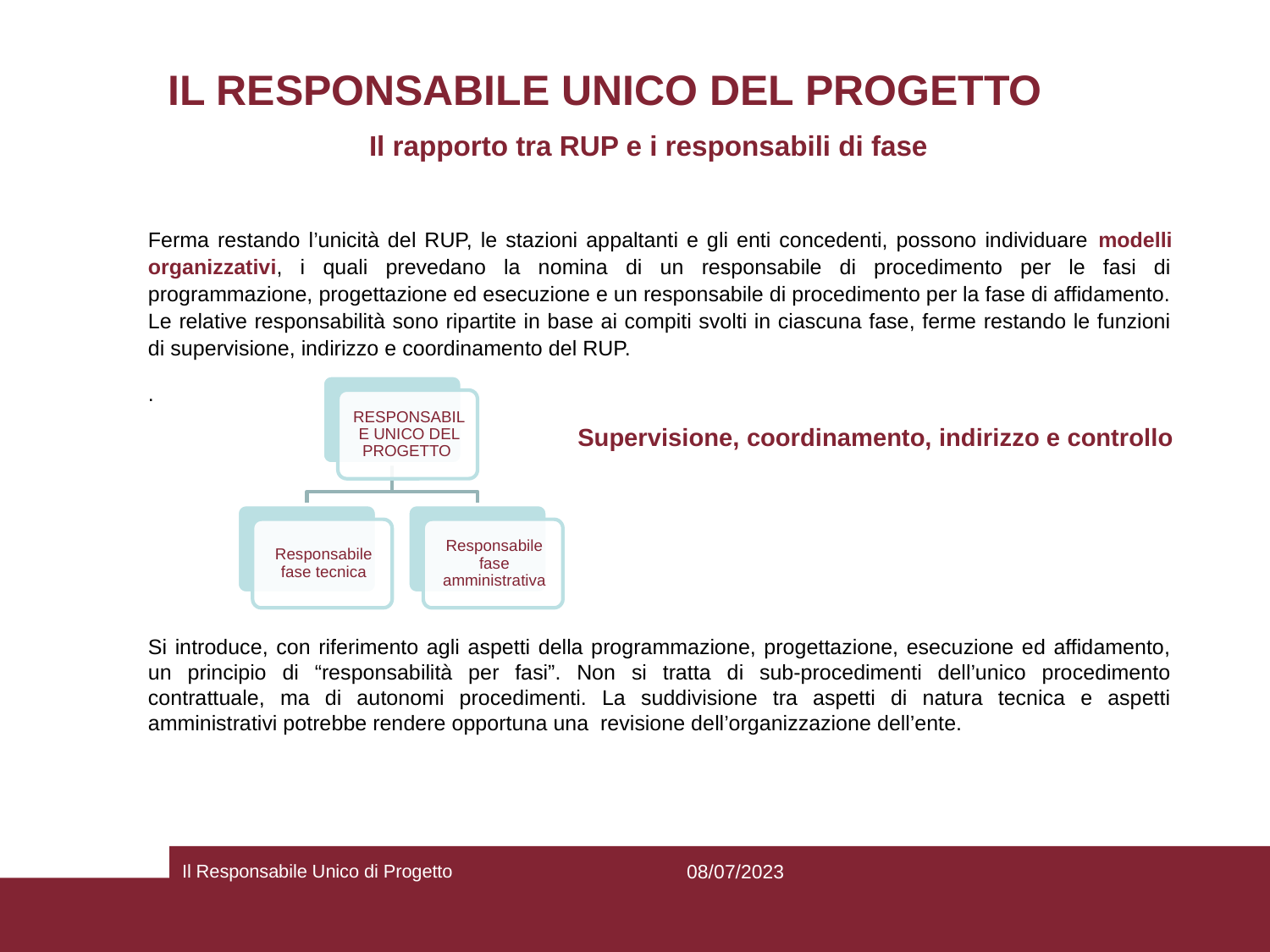

# IL RESPONSABILE UNICO DEL PROGETTO Il rapporto tra RUP e i responsabili di fase

Ferma restando l’unicità del RUP, le stazioni appaltanti e gli enti concedenti, possono individuare modelli organizzativi, i quali prevedano la nomina di un responsabile di procedimento per le fasi di programmazione, progettazione ed esecuzione e un responsabile di procedimento per la fase di affidamento. Le relative responsabilità sono ripartite in base ai compiti svolti in ciascuna fase, ferme restando le funzioni di supervisione, indirizzo e coordinamento del RUP.
.

Si introduce, con riferimento agli aspetti della programmazione, progettazione, esecuzione ed affidamento, un principio di “responsabilità per fasi”. Non si tratta di sub-procedimenti dell’unico procedimento contrattuale, ma di autonomi procedimenti. La suddivisione tra aspetti di natura tecnica e aspetti amministrativi potrebbe rendere opportuna una  revisione dell’organizzazione dell’ente.
RESPONSABILE UNICO DEL PROGETTO
Responsabile fase tecnica
Responsabile fase amministrativa
 Supervisione, coordinamento, indirizzo e controllo
Il Responsabile Unico di Progetto
08/07/2023